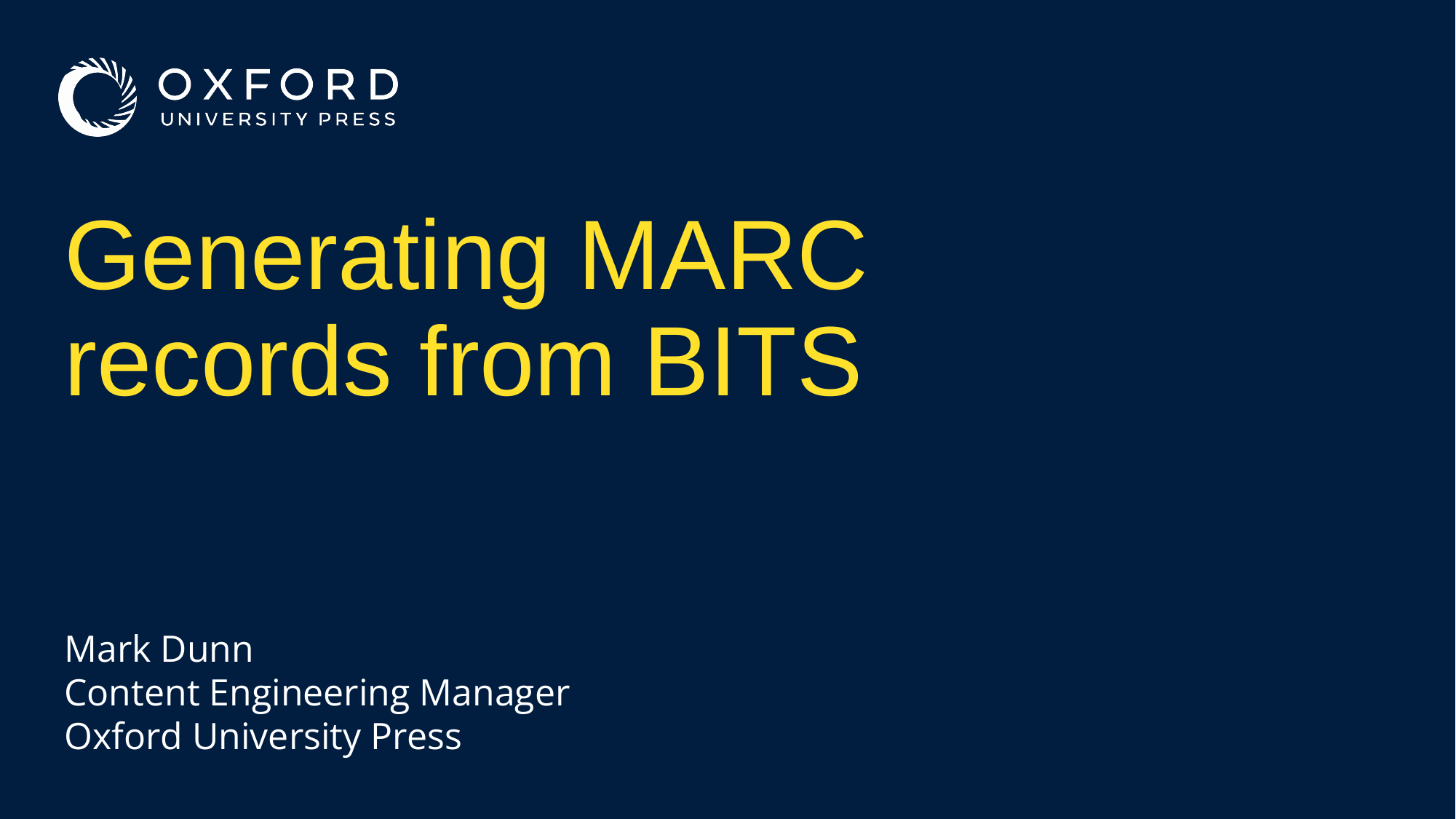

# Generating MARC records from BITS

Mark Dunn
Content Engineering Manager
Oxford University Press